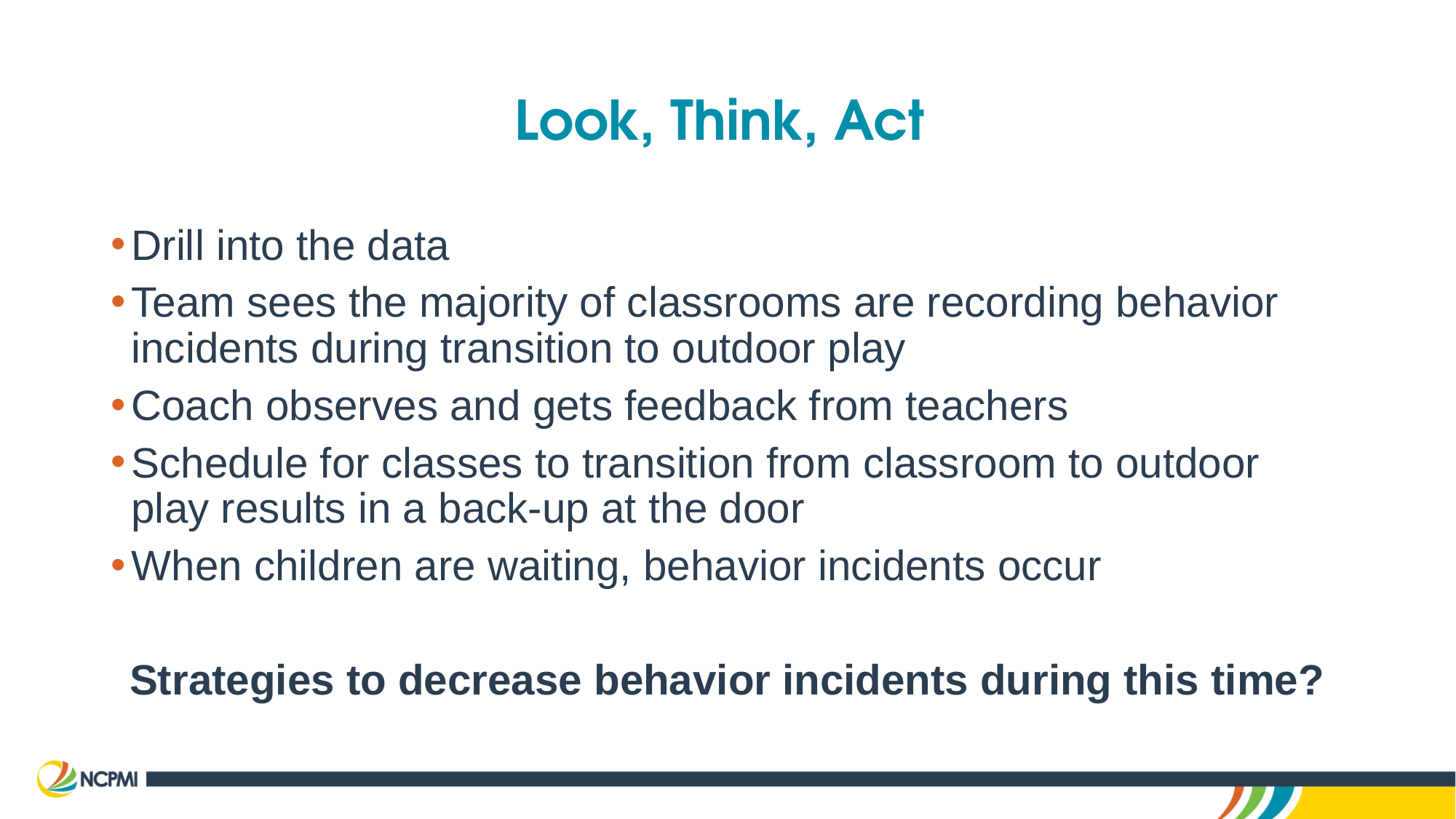

# Look, Think, Act
Drill into the data
Team sees the majority of classrooms are recording behavior incidents during transition to outdoor play
Coach observes and gets feedback from teachers
Schedule for classes to transition from classroom to outdoor play results in a back-up at the door
When children are waiting, behavior incidents occur

Strategies to decrease behavior incidents during this time?